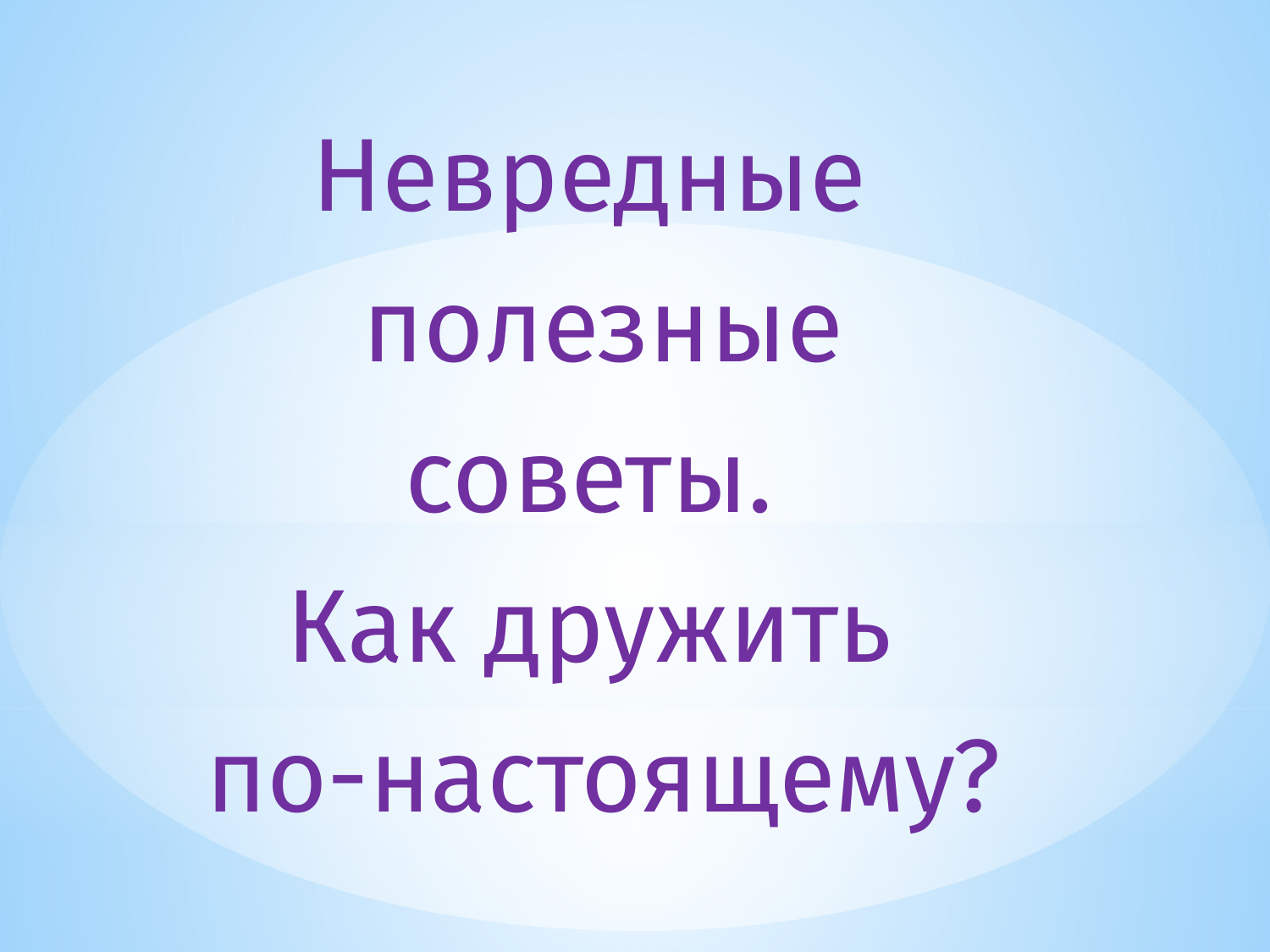

Невредные
полезные
советы.
Как дружить
по-настоящему?
#